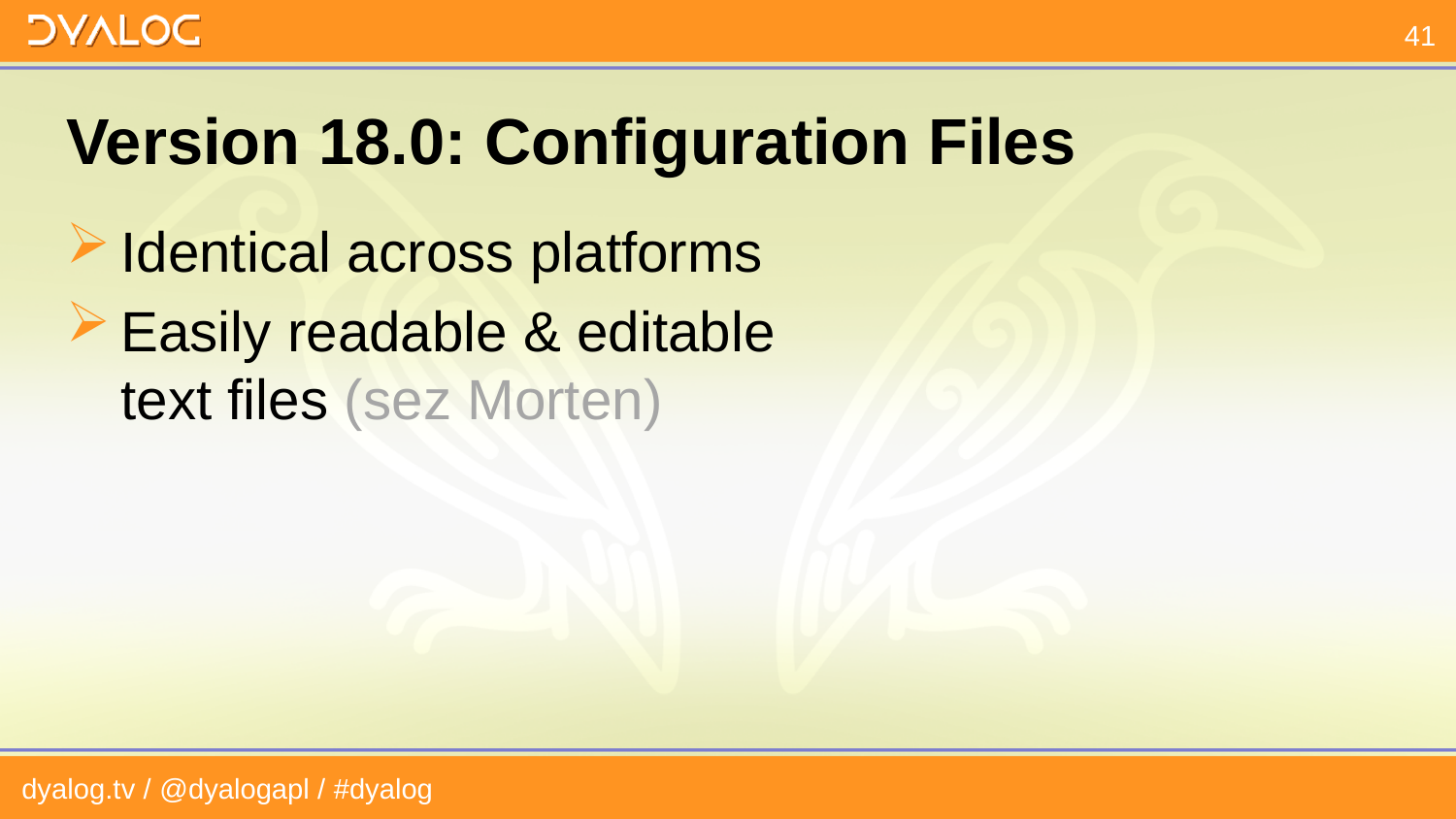

# Version 18.0: Configuration Files
Identical across platforms
Easily readable & editable text files (sez Morten)